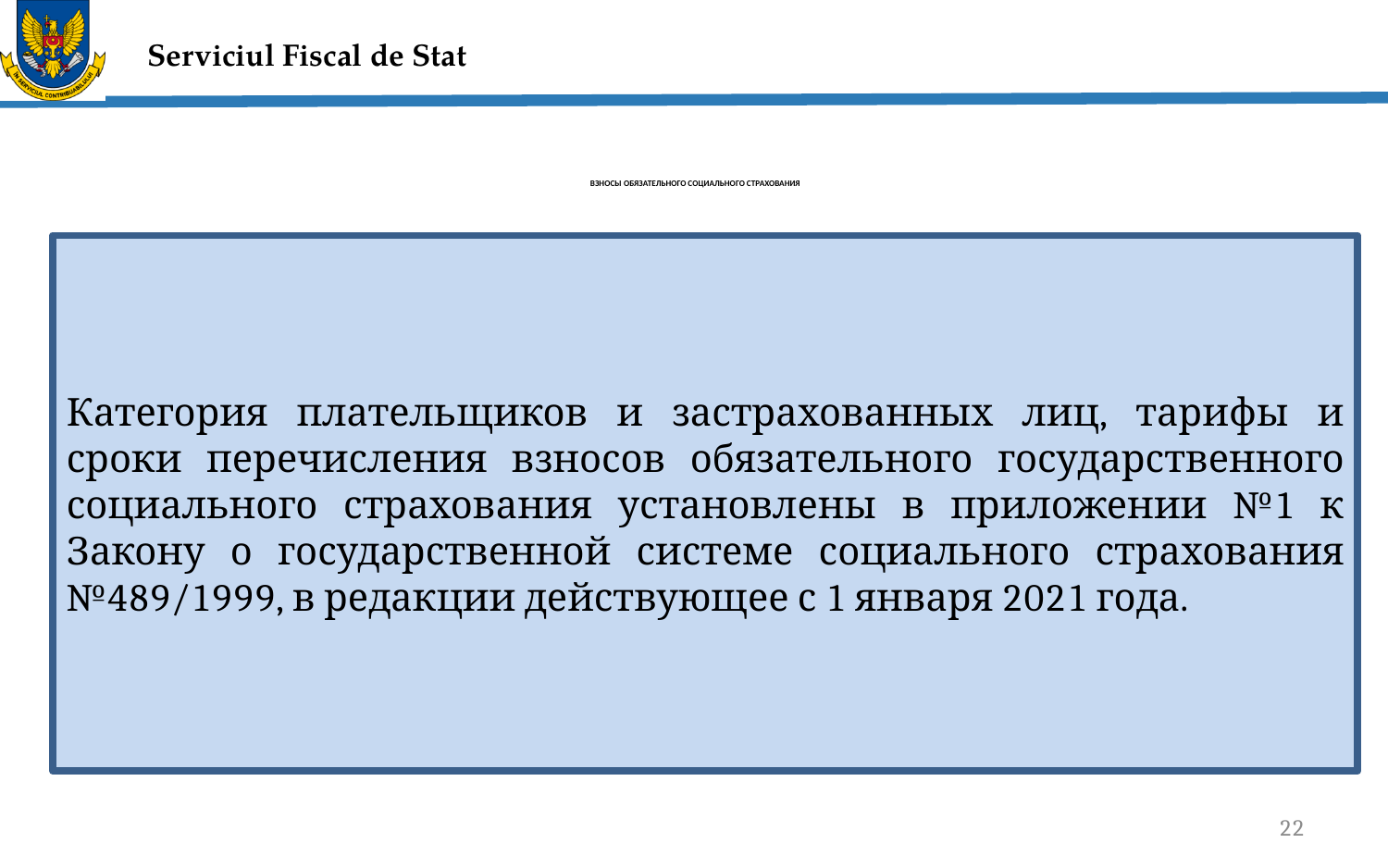

# ВЗНОСЫ ОБЯЗАТЕЛЬНОГО СОЦИАЛЬНОГО СТРАХОВАНИЯ
Категория плательщиков и застрахованных лиц, тарифы и сроки перечисления взносов обязательного государственного социального страхования установлены в приложении №1 к Закону о государственной системе социального страхования №489/1999, в редакции действующее с 1 января 2021 года.
22